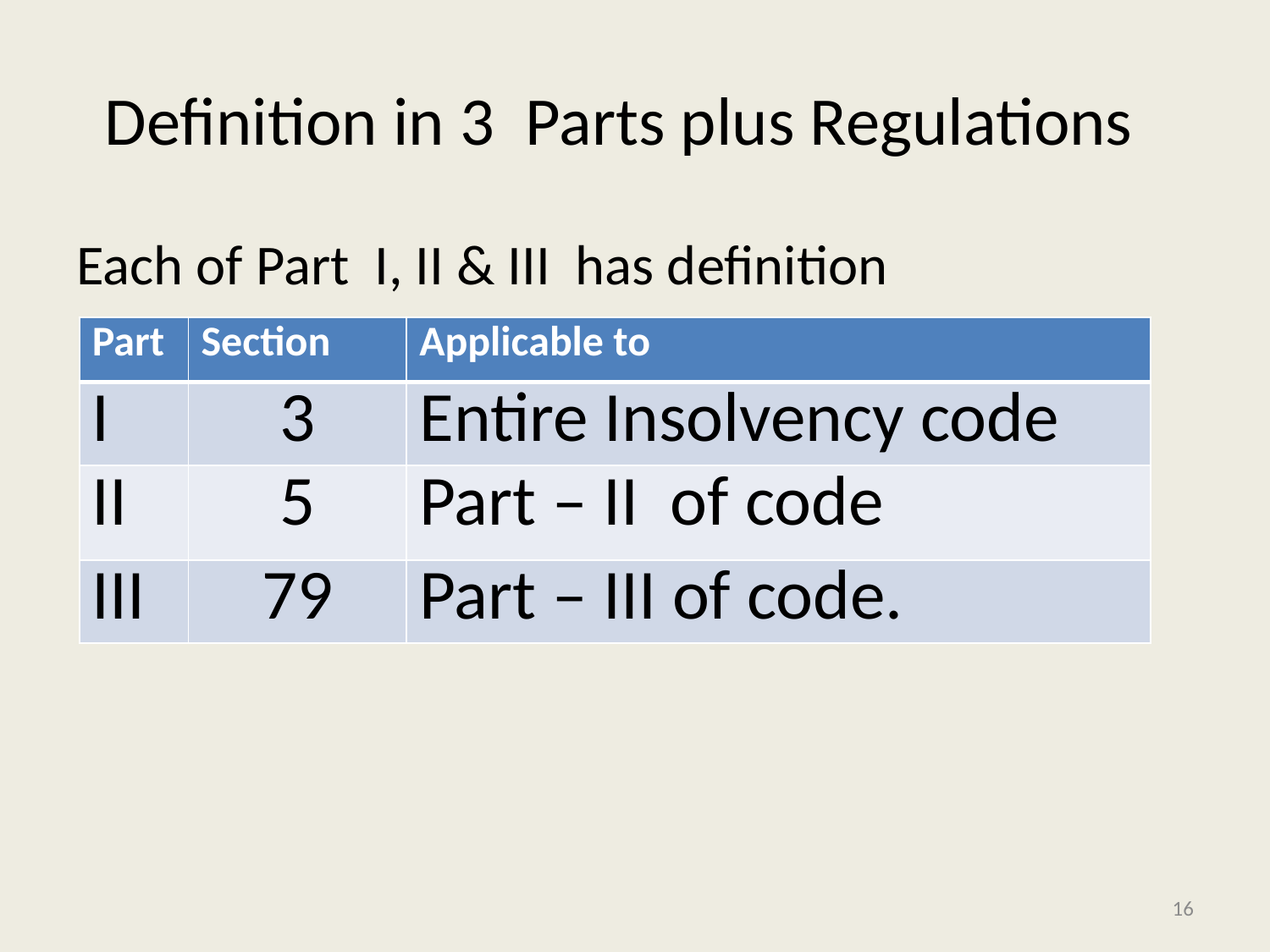

# Definition in 3  Parts plus Regulations
Each of Part  I, II & III  has definition

| Part | Section | Applicable to |
| --- | --- | --- |
| I | 3 | Entire Insolvency code |
| II | 5 | Part – II of code |
| III | 79 | Part – III of code. |
16